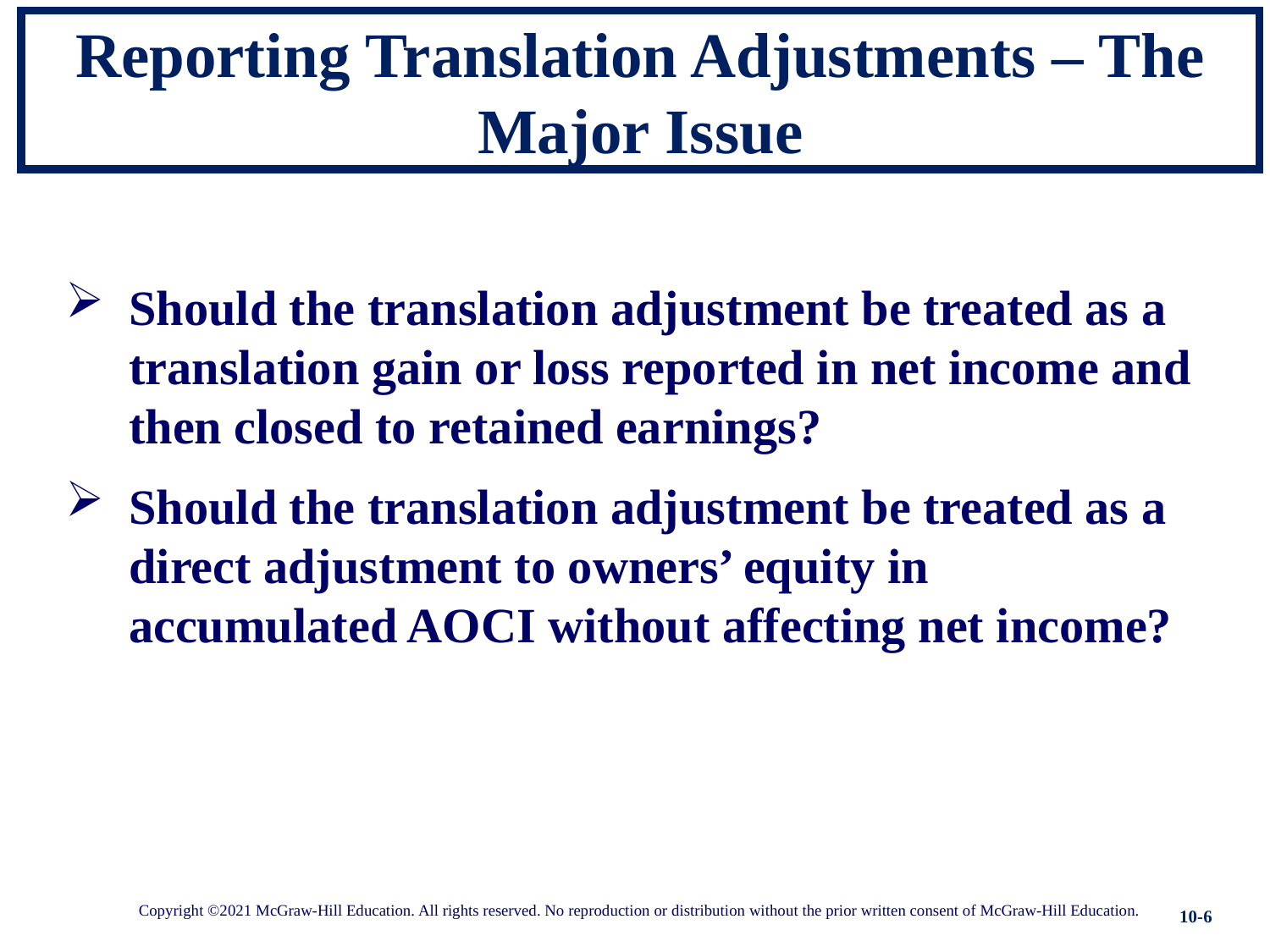

# Reporting Translation Adjustments – The Major Issue
Should the translation adjustment be treated as a translation gain or loss reported in net income and then closed to retained earnings?
Should the translation adjustment be treated as a direct adjustment to owners’ equity in accumulated AOCI without affecting net income?
10-6
Copyright ©2021 McGraw-Hill Education. All rights reserved. No reproduction or distribution without the prior written consent of McGraw-Hill Education.